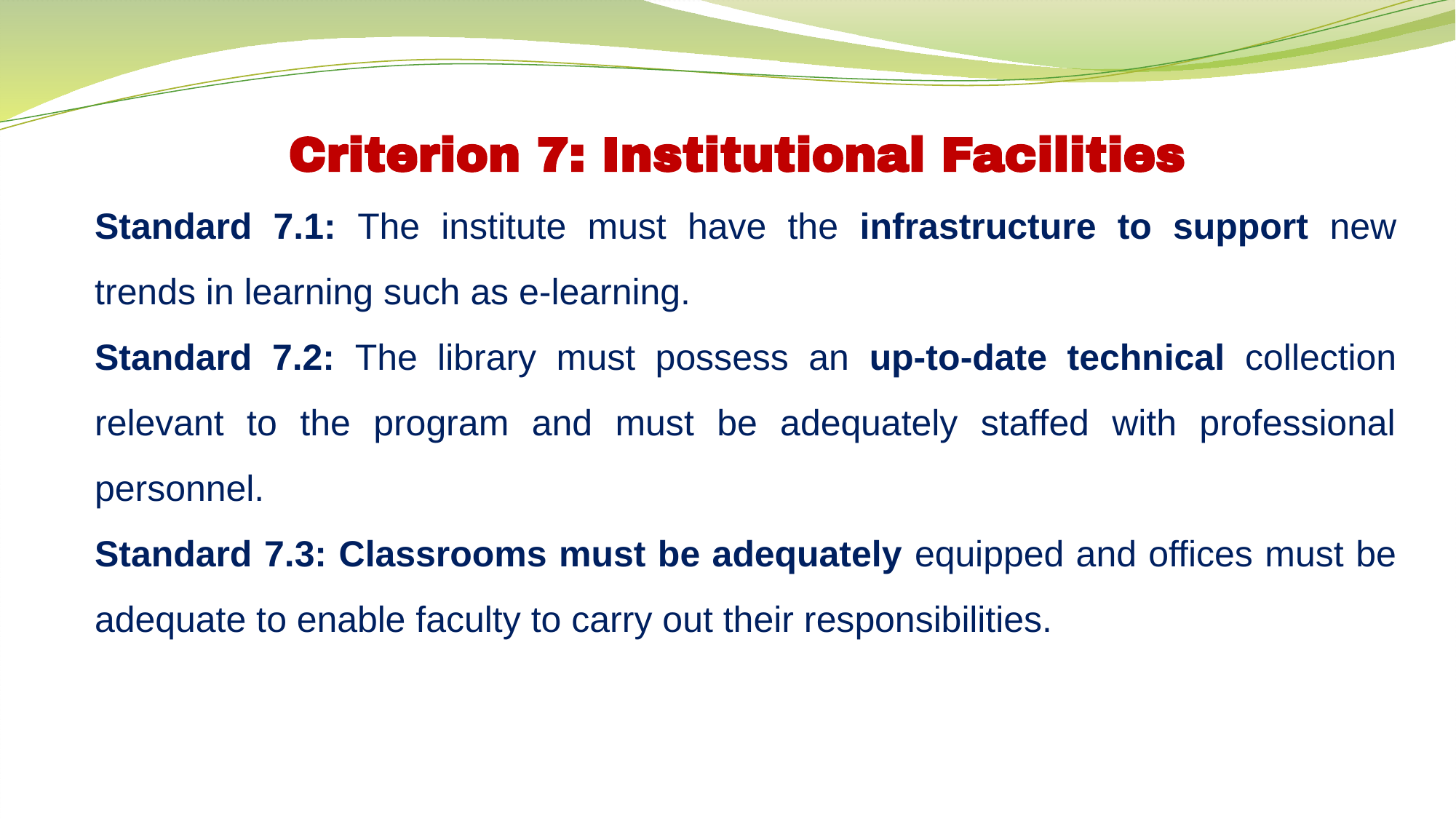

Criterion 7: Institutional Facilities
Standard 7.1: The institute must have the infrastructure to support new trends in learning such as e-learning.
Standard 7.2: The library must possess an up-to-date technical collection relevant to the program and must be adequately staffed with professional personnel.
Standard 7.3: Classrooms must be adequately equipped and offices must be adequate to enable faculty to carry out their responsibilities.